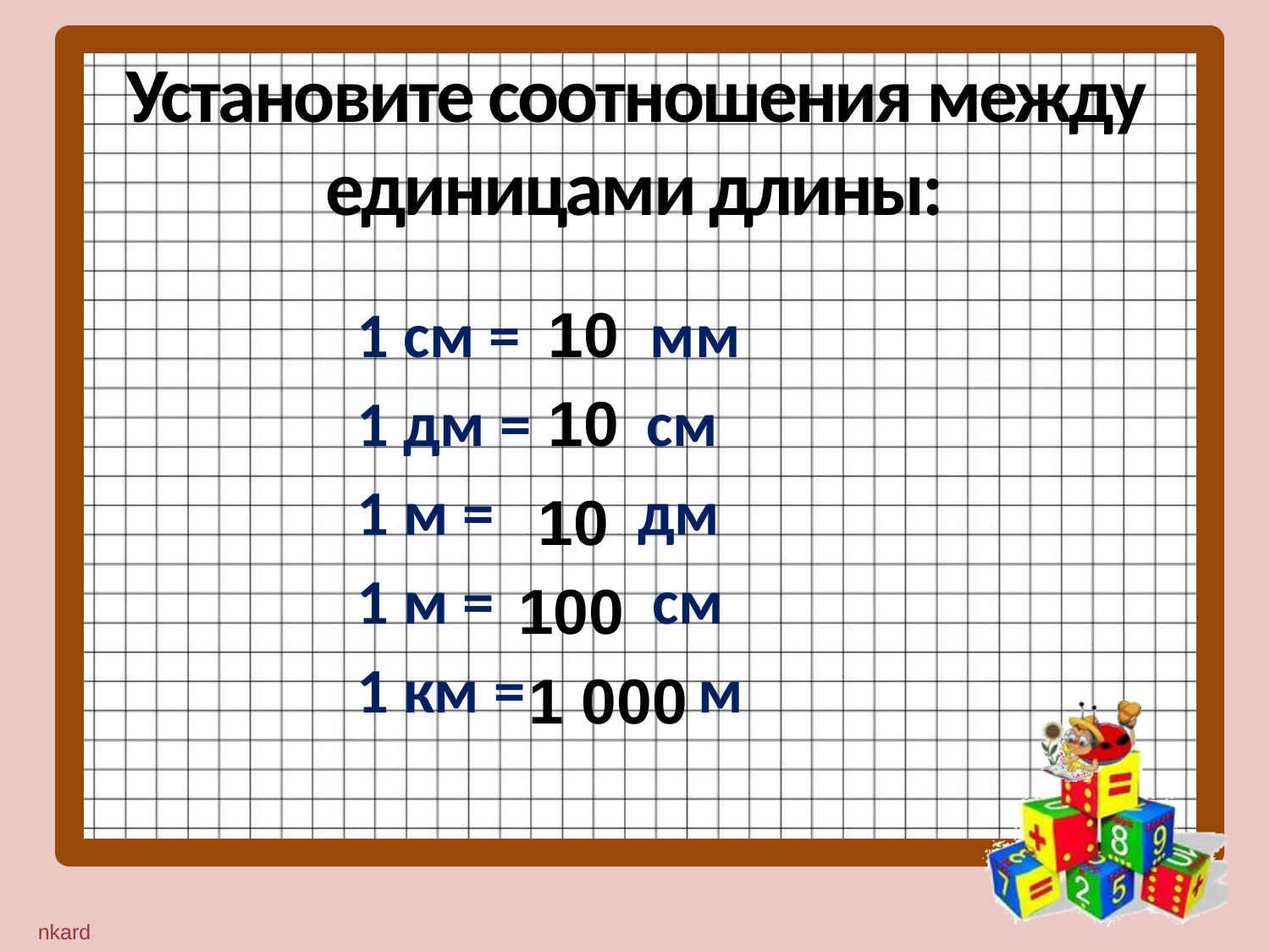

# Установите соотношения между единицами длины:
     1 см =         мм
     1 дм =        см
     1 м =          дм
     1 м =           см
     1 км =            м

10
10
10
100
1 000